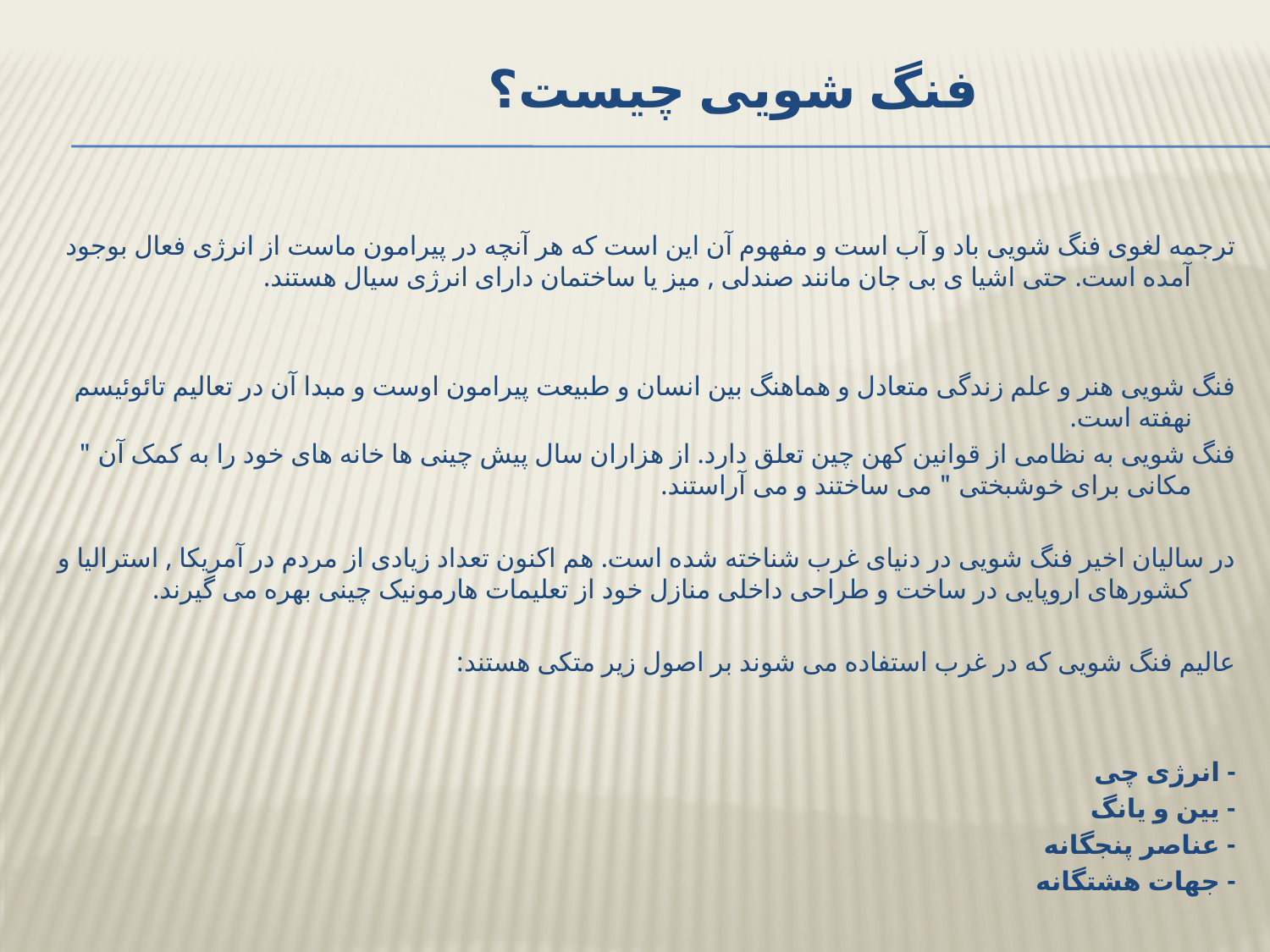

فنگ شویی چیست؟

ترجمه لغوی فنگ شویی باد و آب است و مفهوم آن این است که هر آنچه در پیرامون ماست از انرژی فعال بوجود آمده است. حتی اشیا ی بی جان مانند صندلی , میز یا ساختمان دارای انرژی سیال هستند.

فنگ شویی هنر و علم زندگی متعادل و هماهنگ بین انسان و طبیعت پیرامون اوست و مبدا آن در تعالیم تائوئیسم نهفته است.
فنگ شویی به نظامی از قوانین کهن چین تعلق دارد. از هزاران سال پیش چینی ها خانه های خود را به کمک آن " مکانی برای خوشبختی " می ساختند و می آراستند.

در سالیان اخیر فنگ شویی در دنیای غرب شناخته شده است. هم اکنون تعداد زیادی از مردم در آمریکا , استرالیا و کشورهای اروپایی در ساخت و طراحی داخلی منازل خود از تعلیمات هارمونیک چینی بهره می گیرند.

عالیم فنگ شویی که در غرب استفاده می شوند بر اصول زیر متکی هستند:

- انرژی چی
- یین و یانگ
- عناصر پنجگانه
- جهات هشتگانه